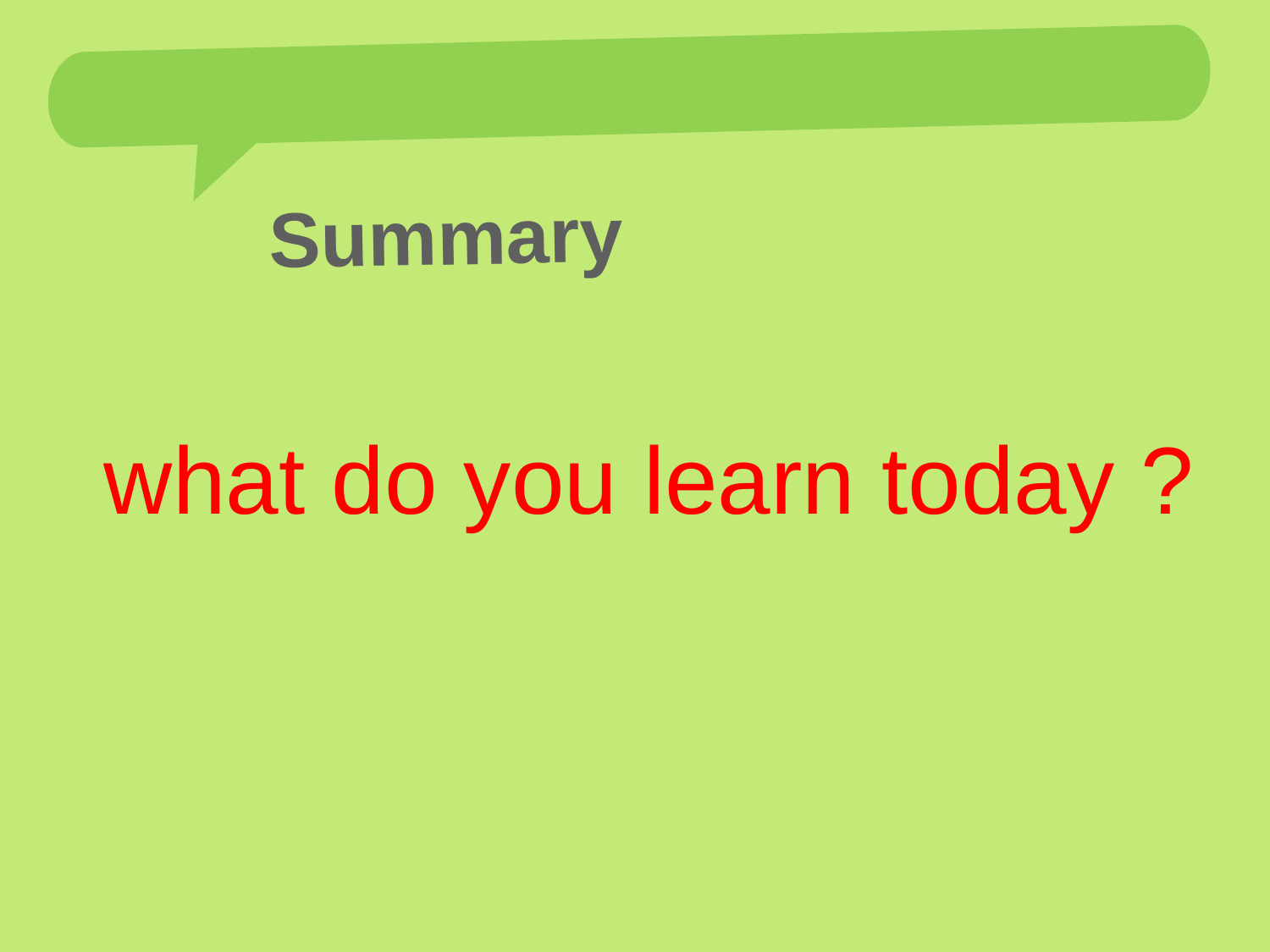

# Summary
what do you learn today ?